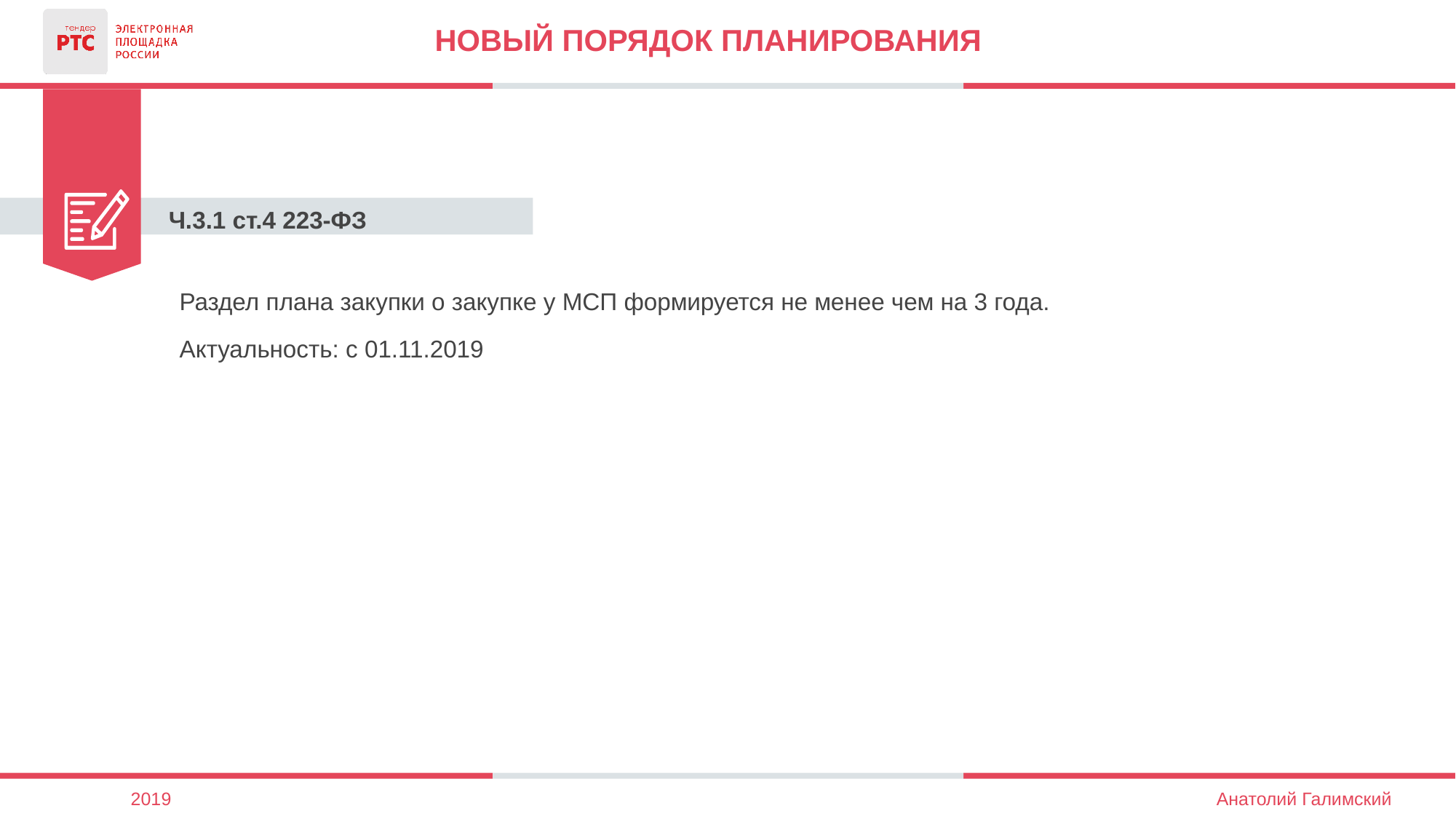

# Новый порядок планирования

Ч.3.1 ст.4 223-ФЗ
Раздел плана закупки о закупке у МСП формируется не менее чем на 3 года.
Актуальность: с 01.11.2019
2019
Анатолий Галимский